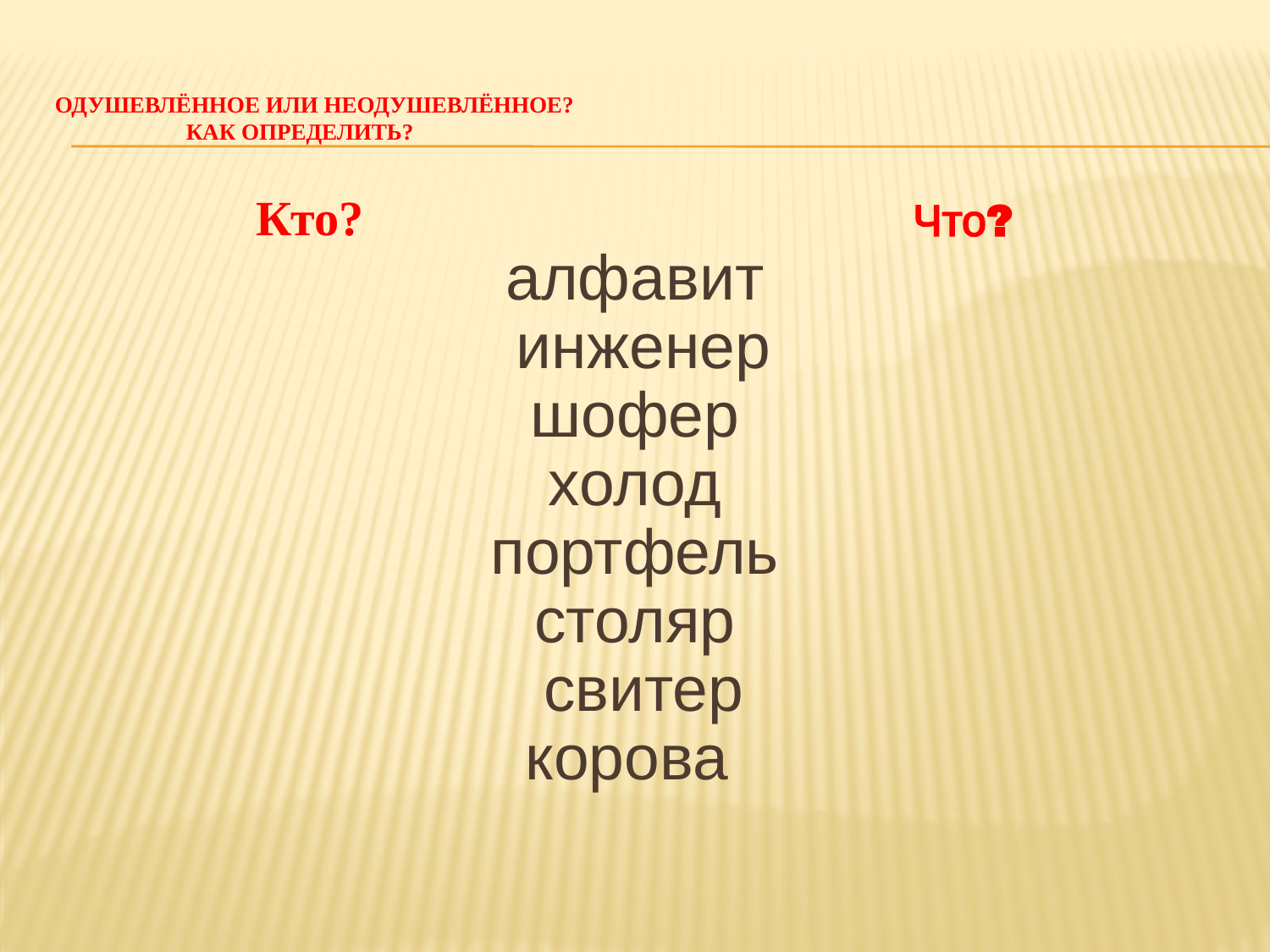

# Одушевлённое или неодушевлённое? Как определить?

Кто?                                                                  Что?
алфавит
 инженер
 шофер
холод
портфель
столяр
 свитер
корова